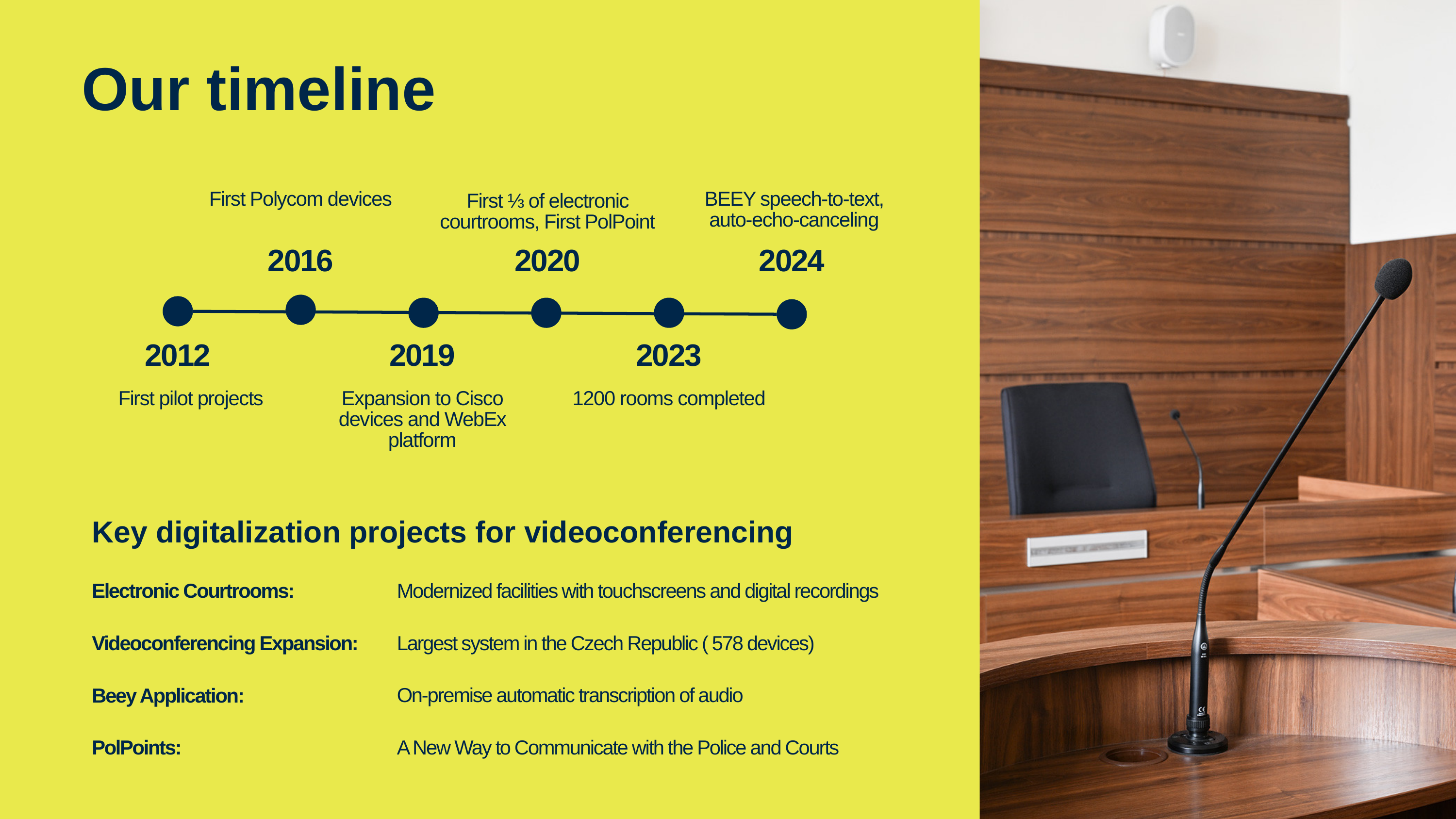

Our timeline
First Polycom devices
BEEY speech-to-text, auto-echo-canceling
First ⅓ of electronic courtrooms, First PolPoint
2016
2020
2024

2012
2019
2023
First pilot projects
Expansion to Cisco devices and WebEx platform
1200 rooms completed
Key digitalization projects for videoconferencing
Electronic Courtrooms:

Videoconferencing Expansion:

Beey Application:

PolPoints:
Modernized facilities with touchscreens and digital recordings

Largest system in the Czech Republic ( 578 devices)

On-premise automatic transcription of audio

A New Way to Communicate with the Police and Courts